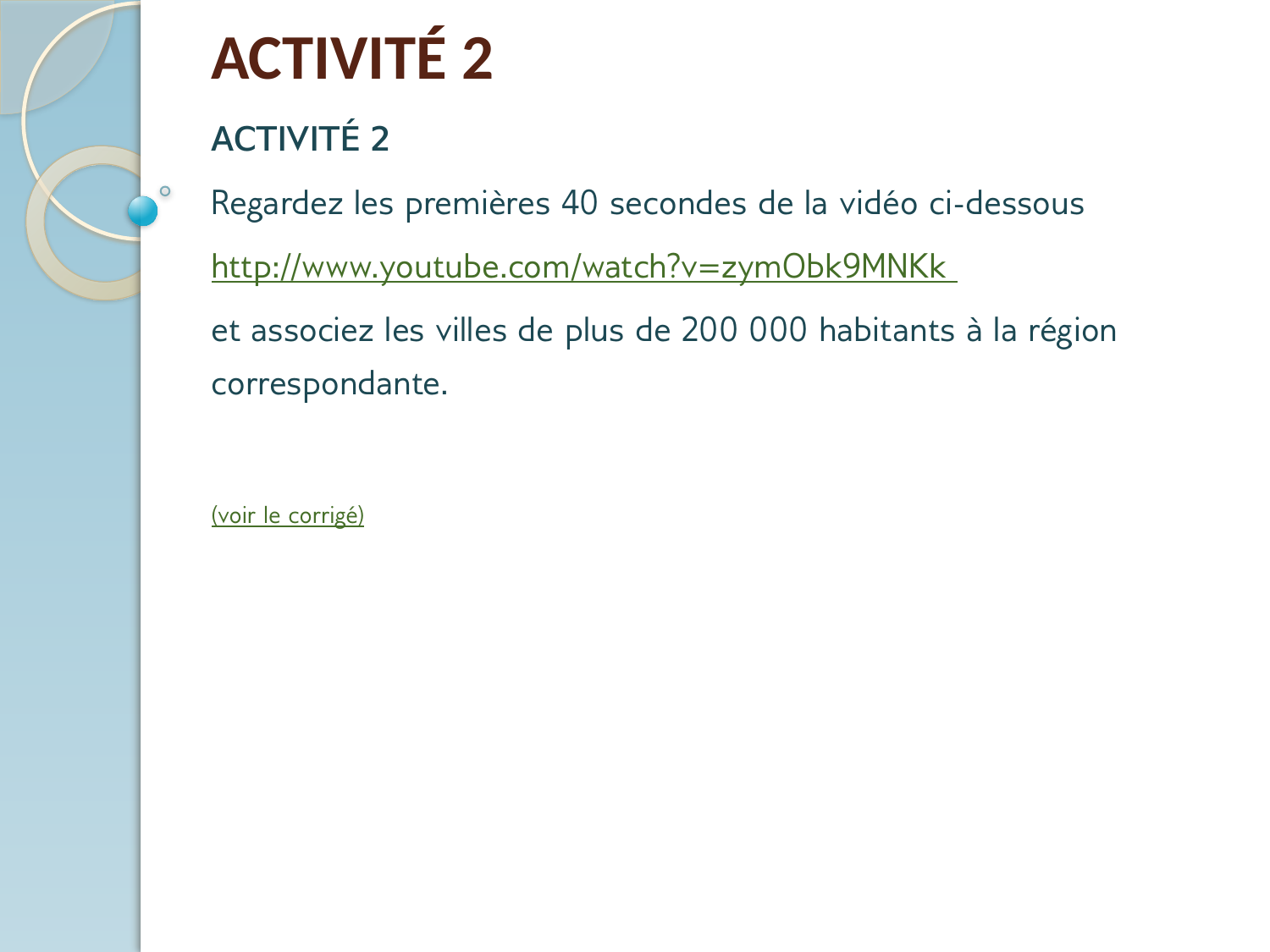

# ACTIVITÉ 2
ACTIVITÉ 2
Regardez les premières 40 secondes de la vidéo ci-dessous
http://www.youtube.com/watch?v=zymObk9MNKk
et associez les villes de plus de 200 000 habitants à la région correspondante.

(voir le corrigé)